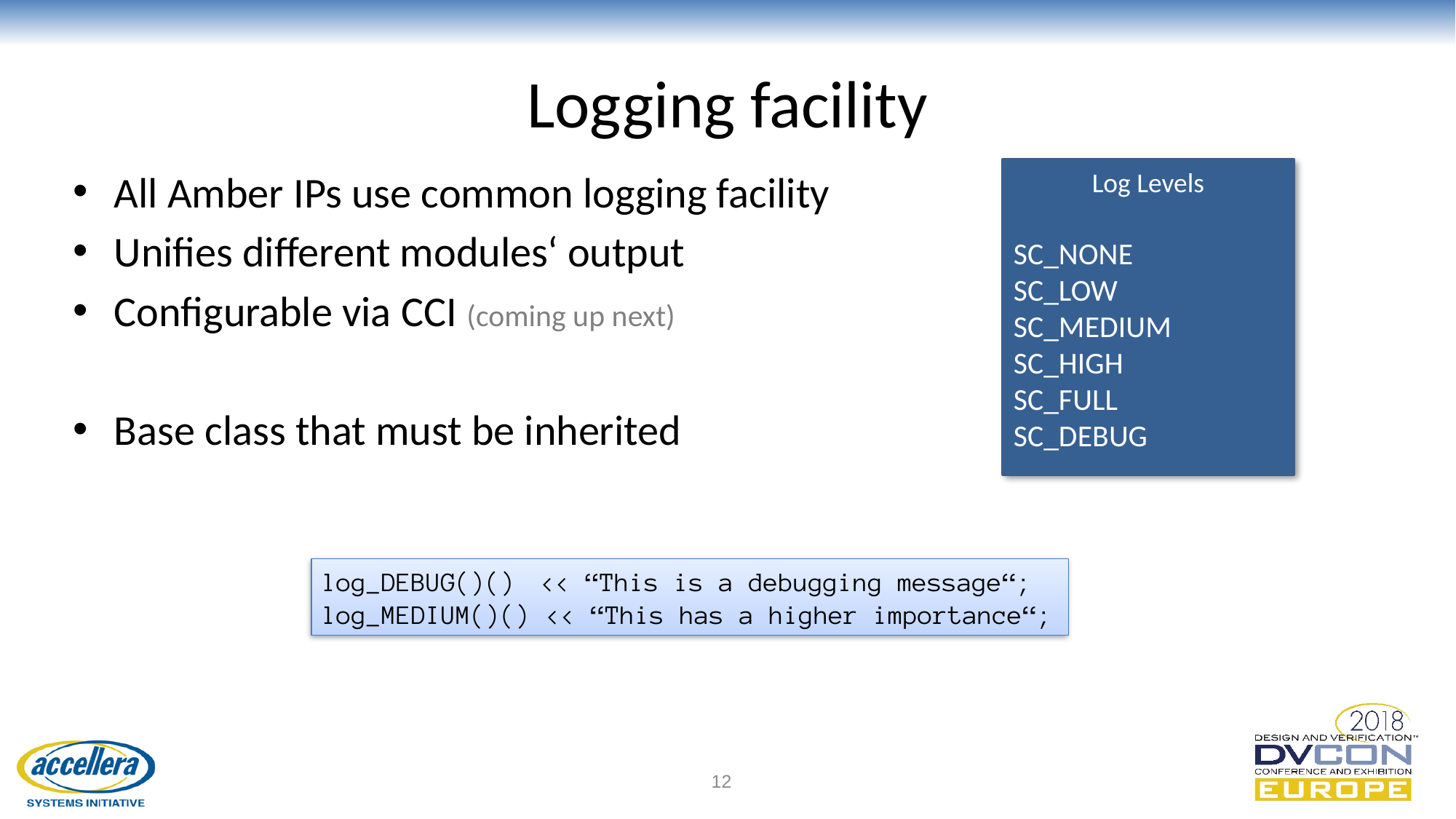

Logging facility
All Amber IPs use common logging facility
Unifies different modules‘ output
Configurable via CCI (coming up next)

Base class that must be inherited

Log Levels

SC_NONE
SC_LOW
SC_MEDIUM
SC_HIGH
SC_FULL
SC_DEBUG
log_DEBUG()() 	<< “This is a debugging message“;
log_MEDIUM()() << “This has a higher importance“;
12